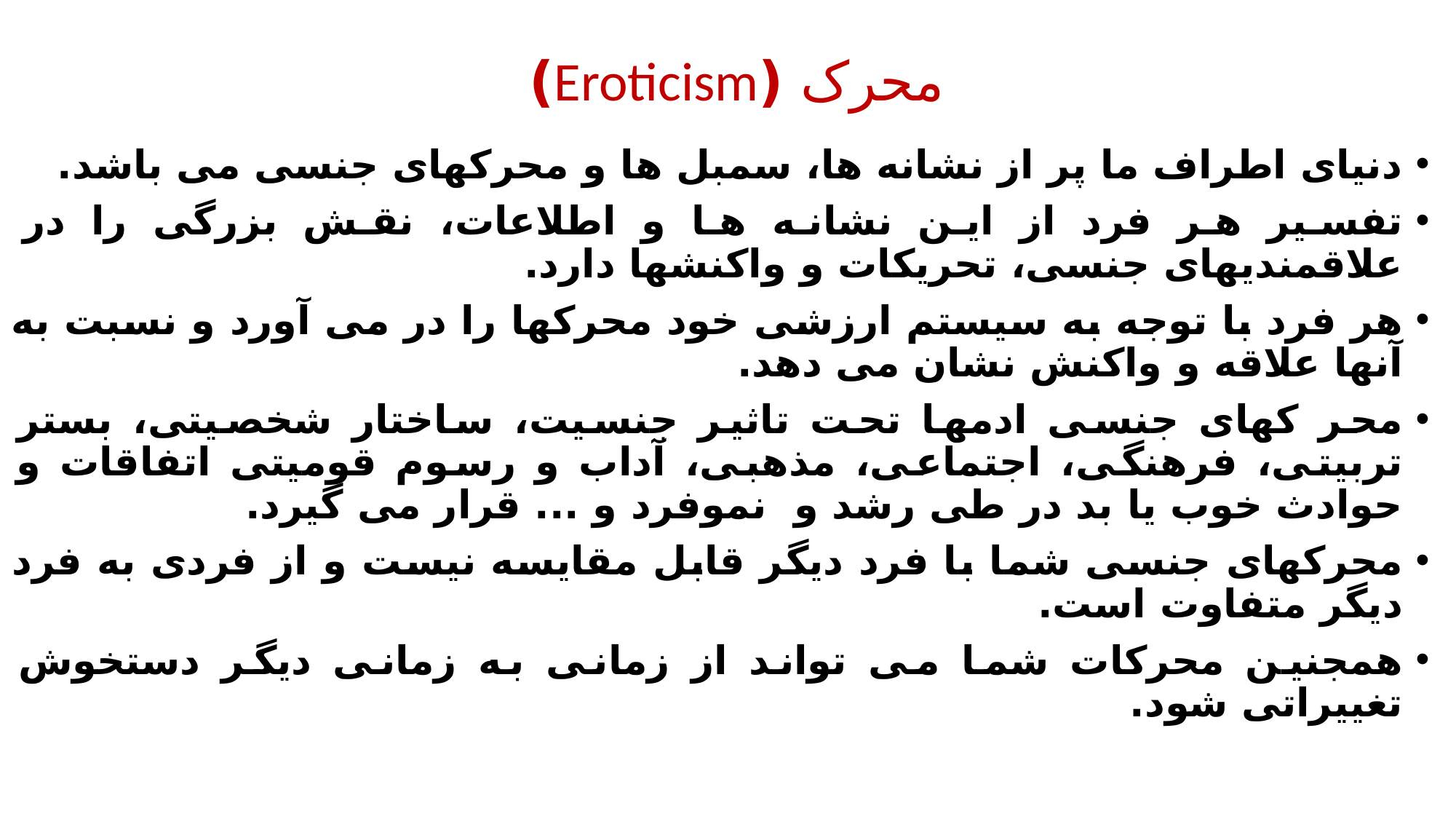

# محرک (Eroticism)
دنیای اطراف ما پر از نشانه ها، سمبل ها و محرکهای جنسی می باشد.
تفسیر هر فرد از این نشانه ها و اطلاعات، نقش بزرگی را در علاقمندیهای جنسی، تحریکات و واکنشها دارد.
هر فرد با توجه به سیستم ارزشی خود محرکها را در می آورد و نسبت به آنها علاقه و واکنش نشان می دهد.
محر کهای جنسی ادمها تحت تاثیر جنسیت، ساختار شخصیتی، بستر تربیتی، فرهنگی، اجتماعی، مذهبی، آداب و رسوم قومیتی اتفاقات و حوادث خوب یا بد در طی رشد و  نموفرد و ... قرار می گیرد.
محرکهای جنسی شما با فرد دیگر قابل مقایسه نیست و از فردی به فرد دیگر متفاوت است.
همجنین محرکات شما می تواند از زمانی به زمانی دیگر دستخوش تغییراتی شود.